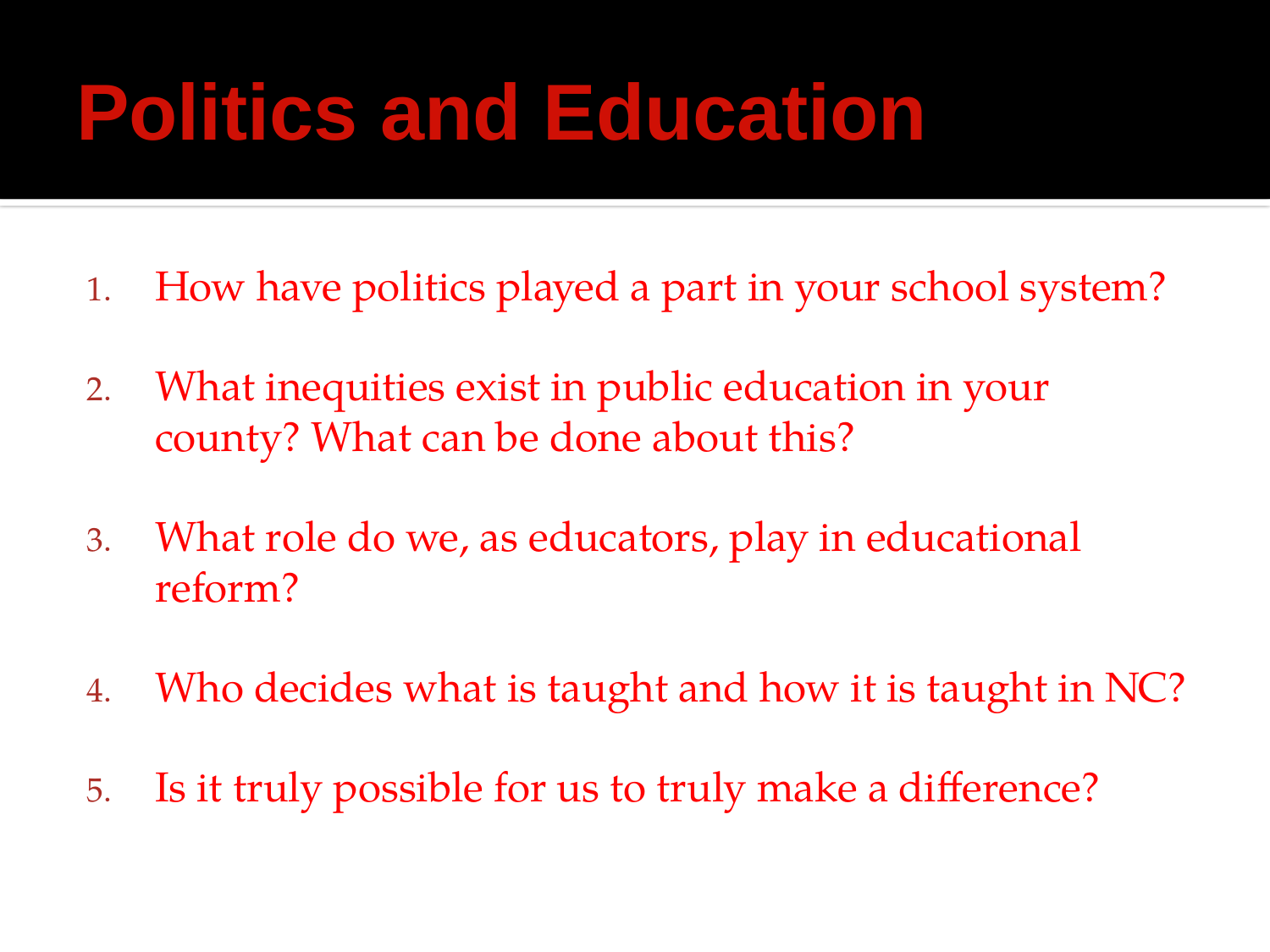

# Politics and Education
How have politics played a part in your school system?

What inequities exist in public education in your county? What can be done about this?

What role do we, as educators, play in educational reform?

Who decides what is taught and how it is taught in NC?

Is it truly possible for us to truly make a difference?